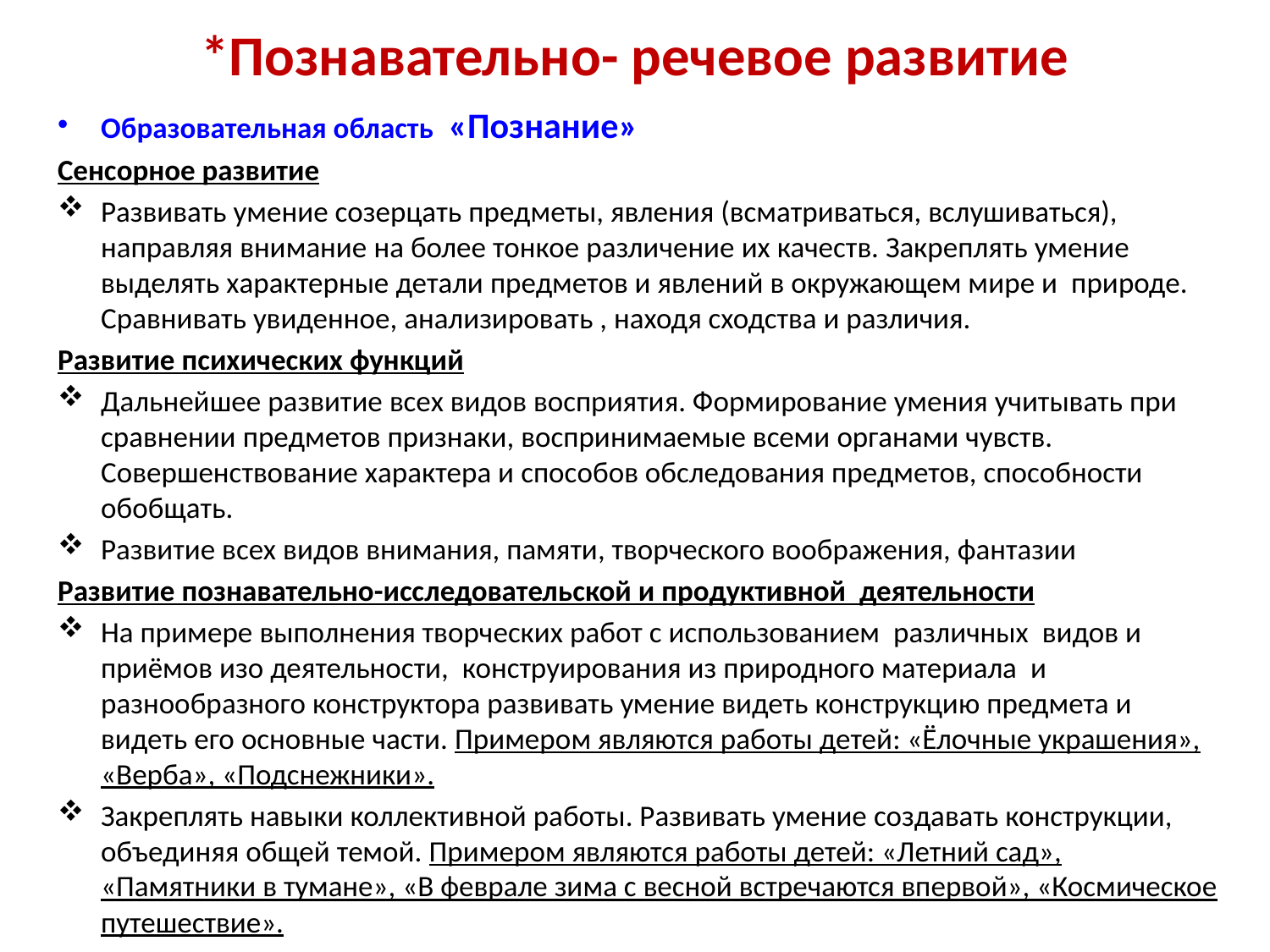

# *Познавательно- речевое развитие
Образовательная область  «Познание»
Сенсорное развитие
Развивать умение созерцать предметы, явления (всматриваться, вслушиваться), направляя внимание на более тонкое различение их качеств. Закреплять умение выделять характерные детали предметов и явлений в окружающем мире и  природе. Сравнивать увиденное, анализировать , находя сходства и различия.
Развитие психических функций
Дальнейшее развитие всех видов восприятия. Формирование умения учитывать при сравнении предметов признаки, воспринимаемые всеми органами чувств. Совершенствование характера и способов обследования предметов, способности обобщать.
Развитие всех видов внимания, памяти, творческого воображения, фантазии
Развитие познавательно-исследовательской и продуктивной  деятельности
На примере выполнения творческих работ с использованием  различных  видов и приёмов изо деятельности,  конструирования из природного материала  и разнообразного конструктора развивать умение видеть конструкцию предмета и видеть его основные части. Примером являются работы детей: «Ёлочные украшения», «Верба», «Подснежники».
Закреплять навыки коллективной работы. Развивать умение создавать конструкции, объединяя общей темой. Примером являются работы детей: «Летний сад», «Памятники в тумане», «В феврале зима с весной встречаются впервой», «Космическое путешествие».